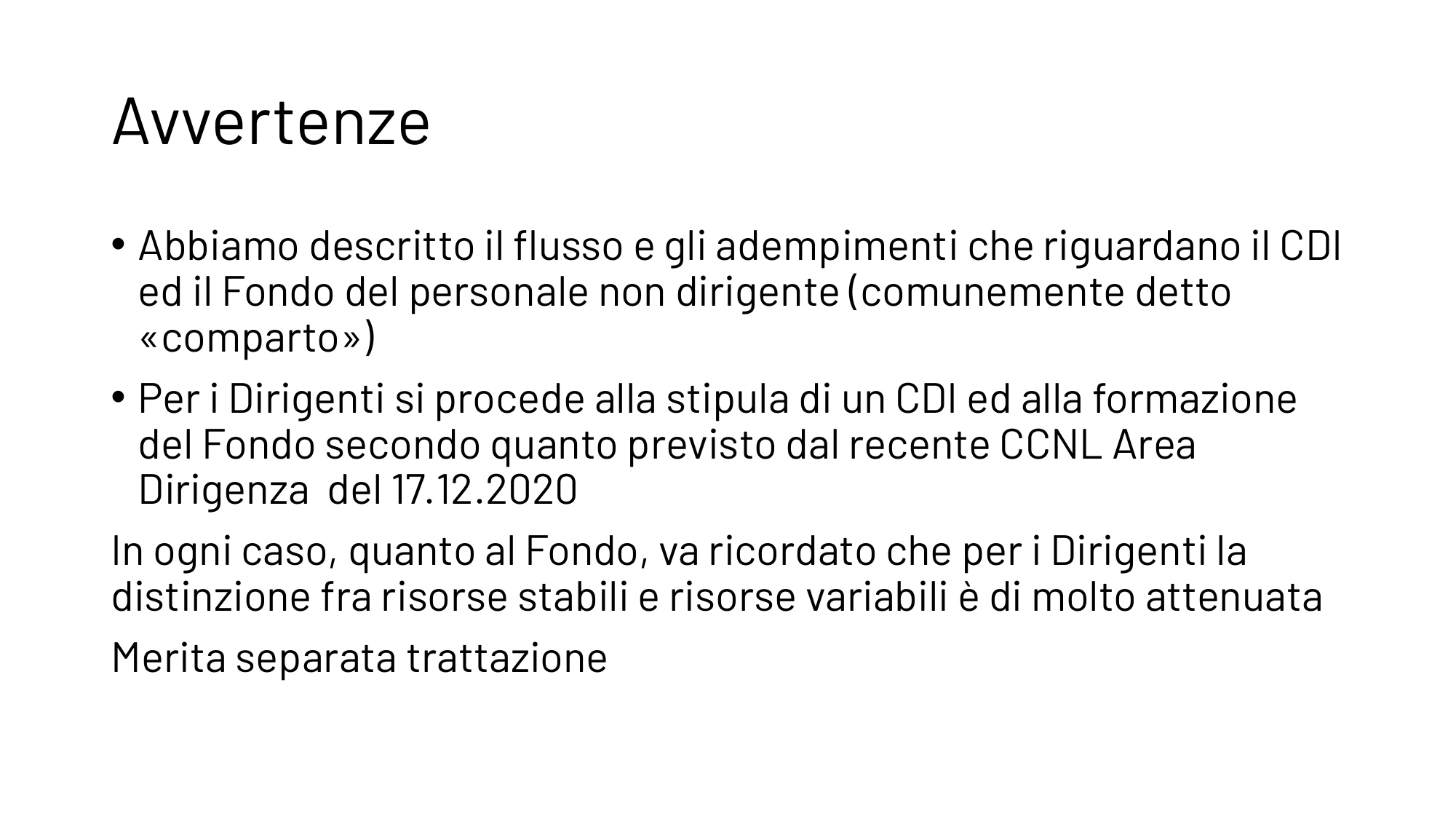

# Avvertenze
Abbiamo descritto il flusso e gli adempimenti che riguardano il CDI ed il Fondo del personale non dirigente (comunemente detto «comparto»)
Per i Dirigenti si procede alla stipula di un CDI ed alla formazione del Fondo secondo quanto previsto dal recente CCNL Area Dirigenza  del 17.12.2020
In ogni caso, quanto al Fondo, va ricordato che per i Dirigenti la distinzione fra risorse stabili e risorse variabili è di molto attenuata
Merita separata trattazione